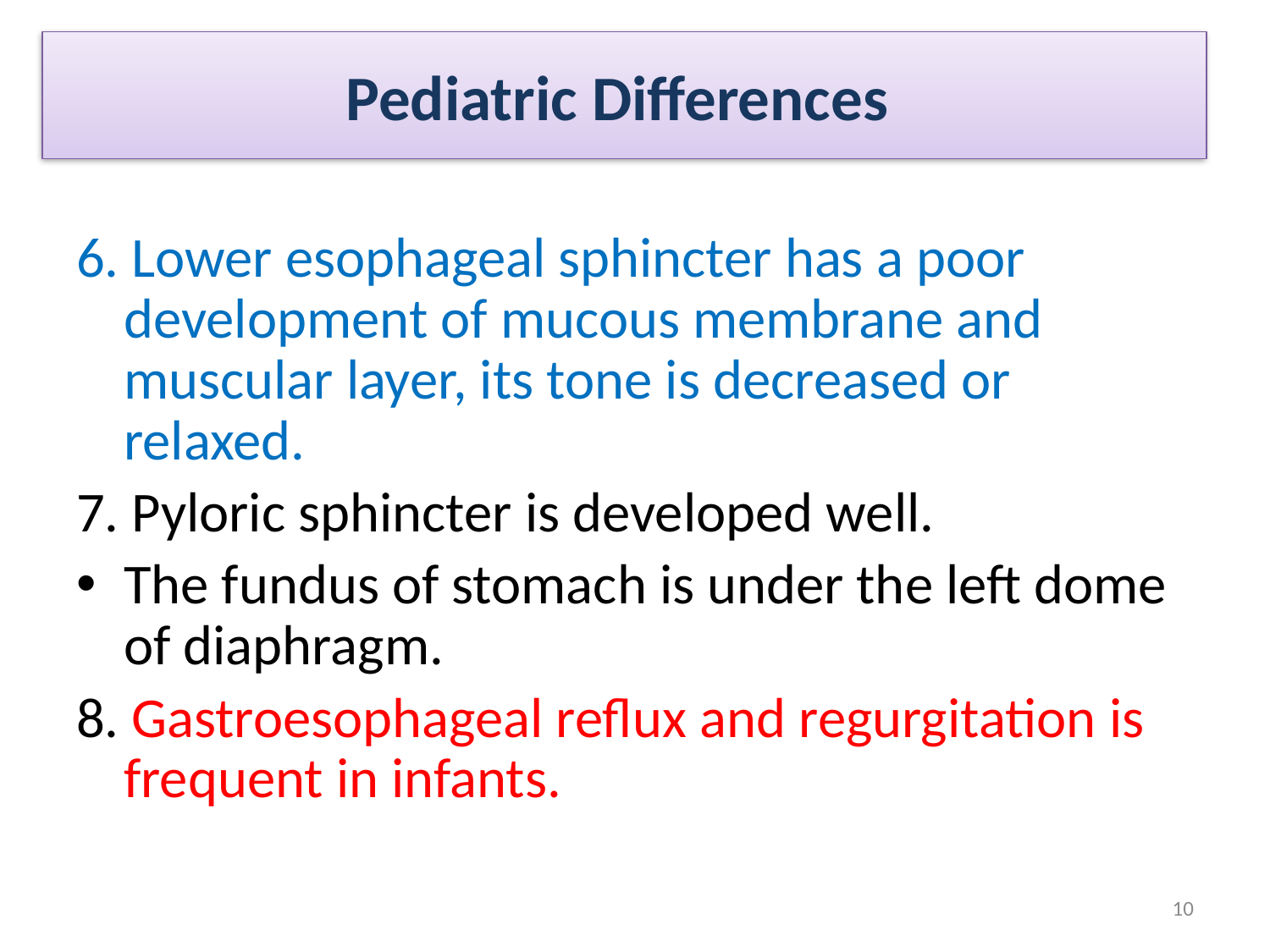

Pediatric Differences
#
6. Lower esophageal sphincter has a poor development of mucous membrane and muscular layer, its tone is decreased or relaxed.
7. Pyloric sphincter is developed well.
The fundus of stomach is under the left dome of diaphragm.
8. Gastroesophageal reflux and regurgitation is frequent in infants.

10